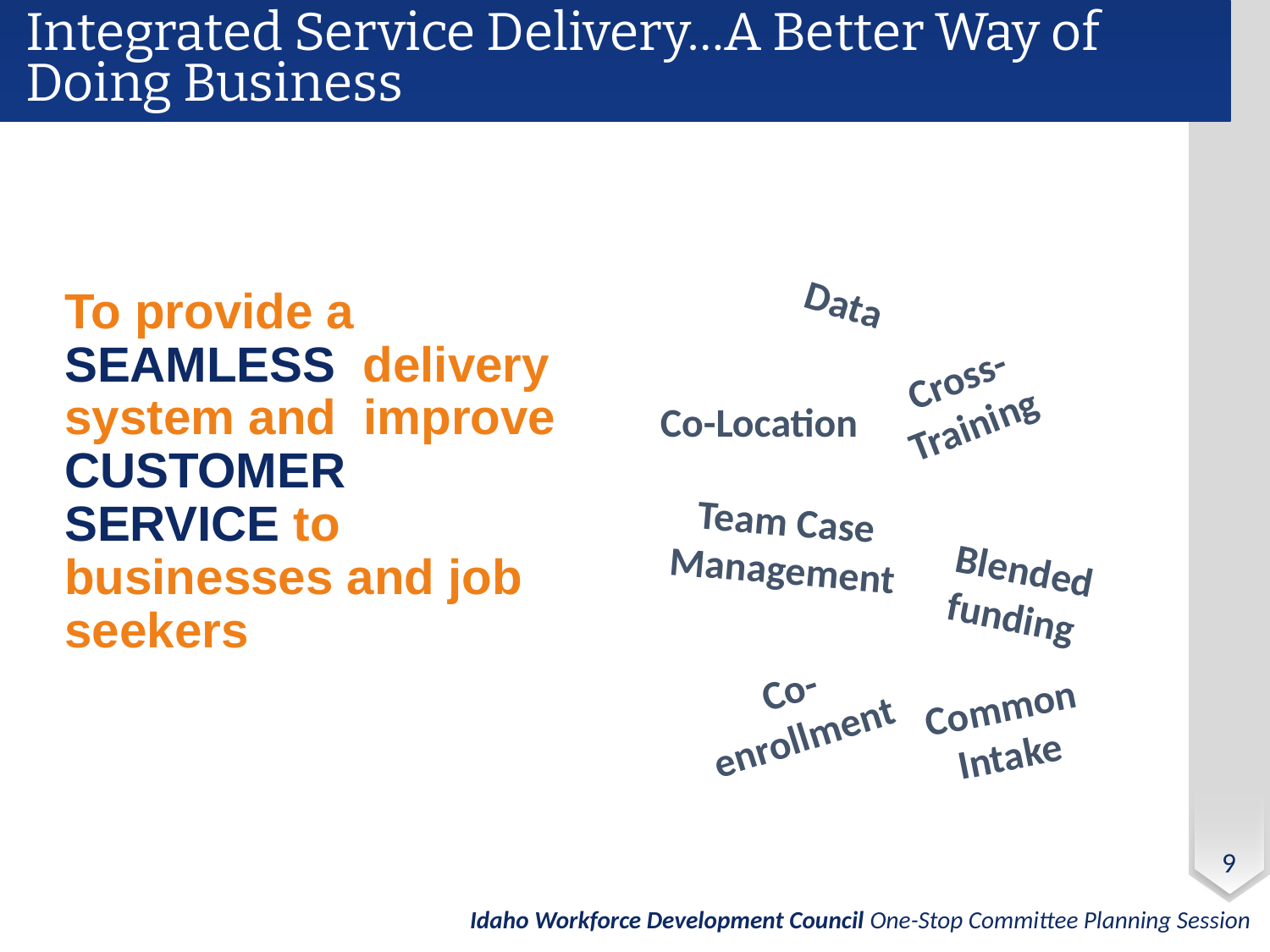

# Integrated Service Delivery…A Better Way of Doing Business
Data
Cross-Training
Co-Location
Team Case Management
Blended funding
Co-enrollment
Common Intake
To provide a SEAMLESS  delivery system and  improve CUSTOMER SERVICE to businesses and job seekers

9